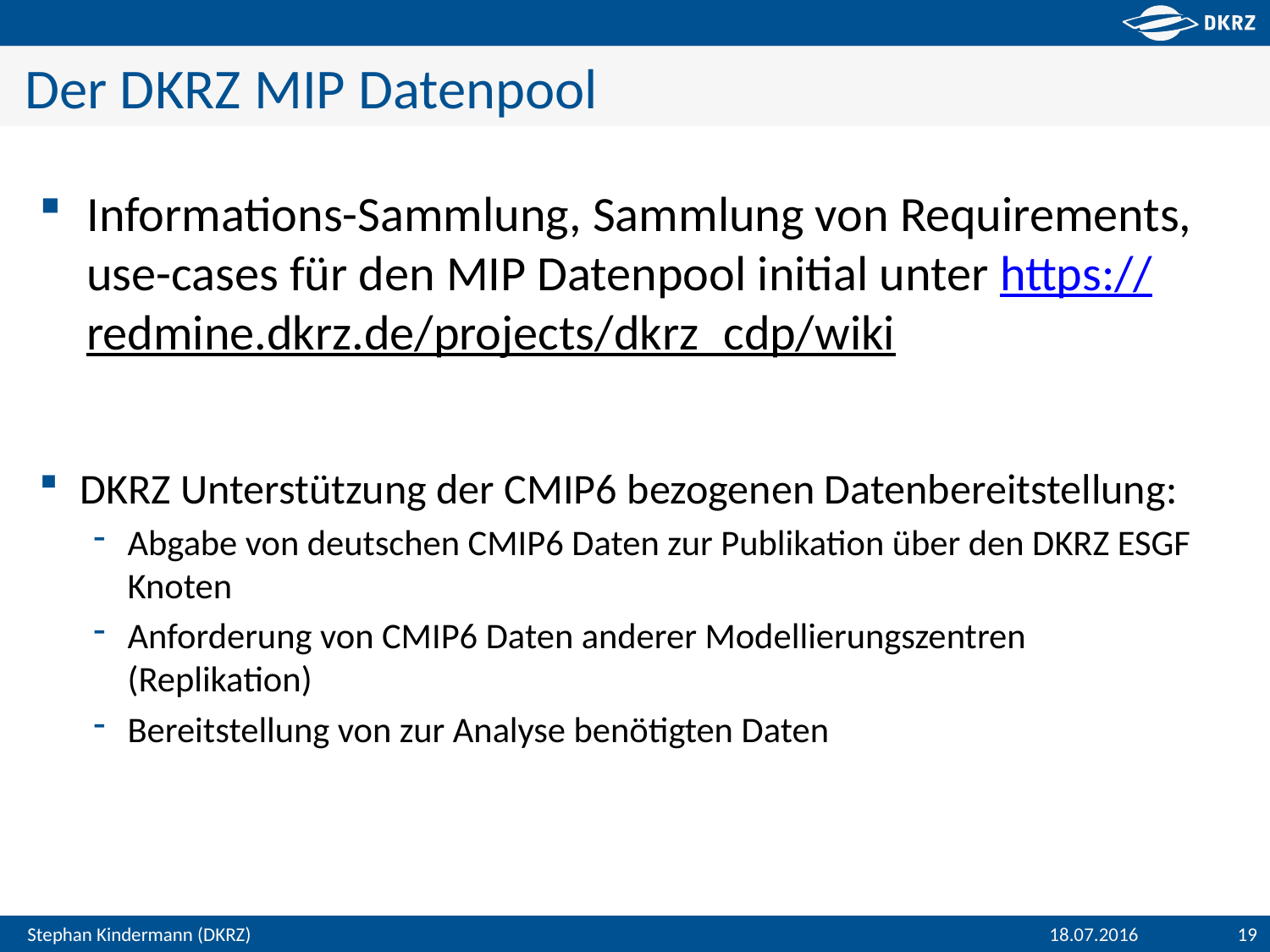

# Der DKRZ MIP Datenpool
Informations-Sammlung, Sammlung von Requirements, use-cases für den MIP Datenpool initial unter https://redmine.dkrz.de/projects/dkrz_cdp/wiki
DKRZ Unterstützung der CMIP6 bezogenen Datenbereitstellung:
Abgabe von deutschen CMIP6 Daten zur Publikation über den DKRZ ESGF Knoten
Anforderung von CMIP6 Daten anderer Modellierungszentren (Replikation)
Bereitstellung von zur Analyse benötigten Daten
18.07.2016
19